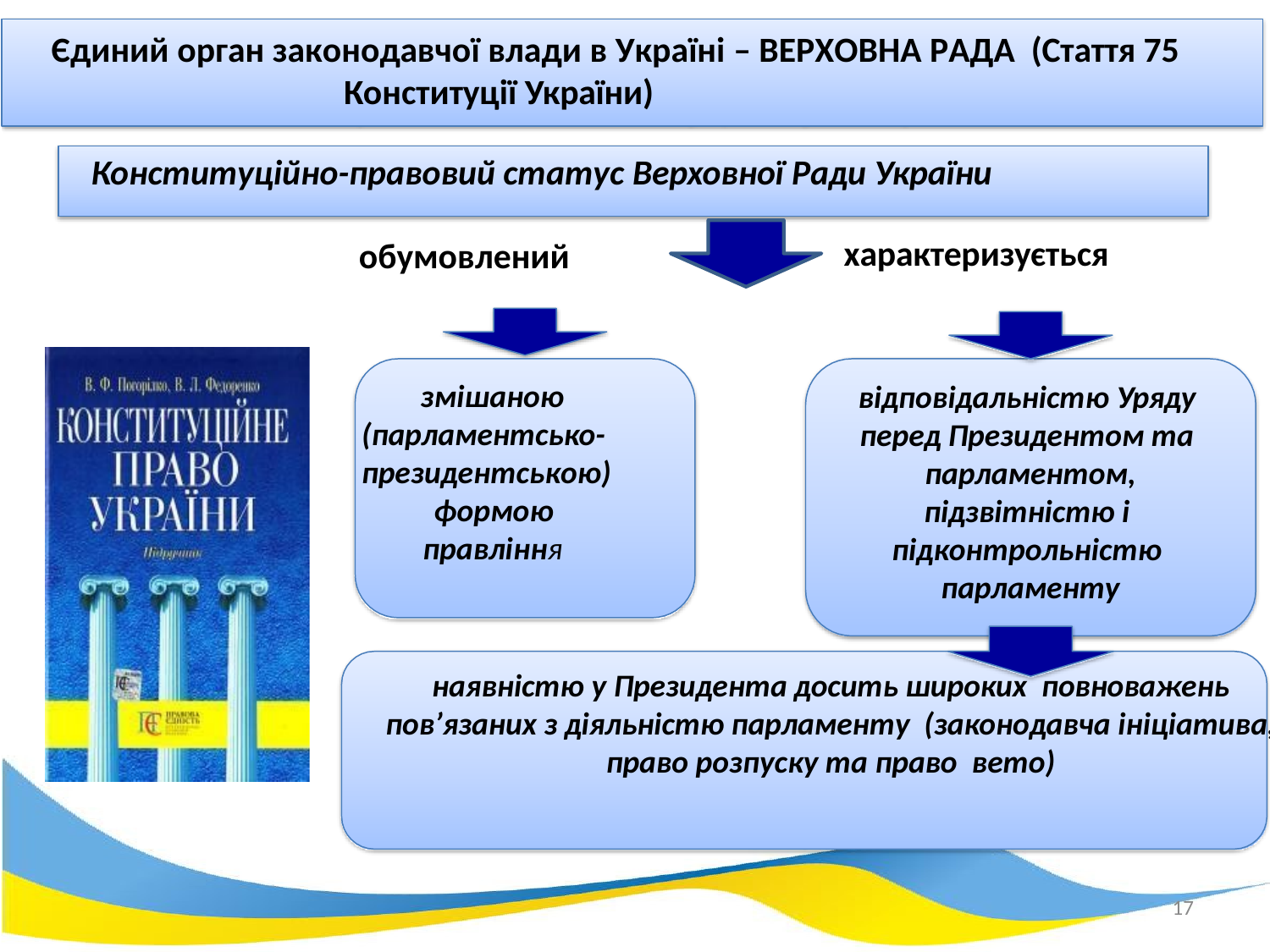

# Єдиний орган законодавчої влади в Україні – ВЕРХОВНА РАДА  (Стаття 75 Конституції України)

Конституційно-правовий статус Верховної Ради України

характеризується
обумовлений

змішаною  (парламентсько-  президентською)
формою  правління
відповідальністю Уряду  перед Президентом та  парламентом,
підзвітністю і  підконтрольністю  парламенту

наявністю у Президента досить широких  повноважень пов’язаних з діяльністю парламенту  (законодавча ініціатива, право розпуску та право  вето)

17